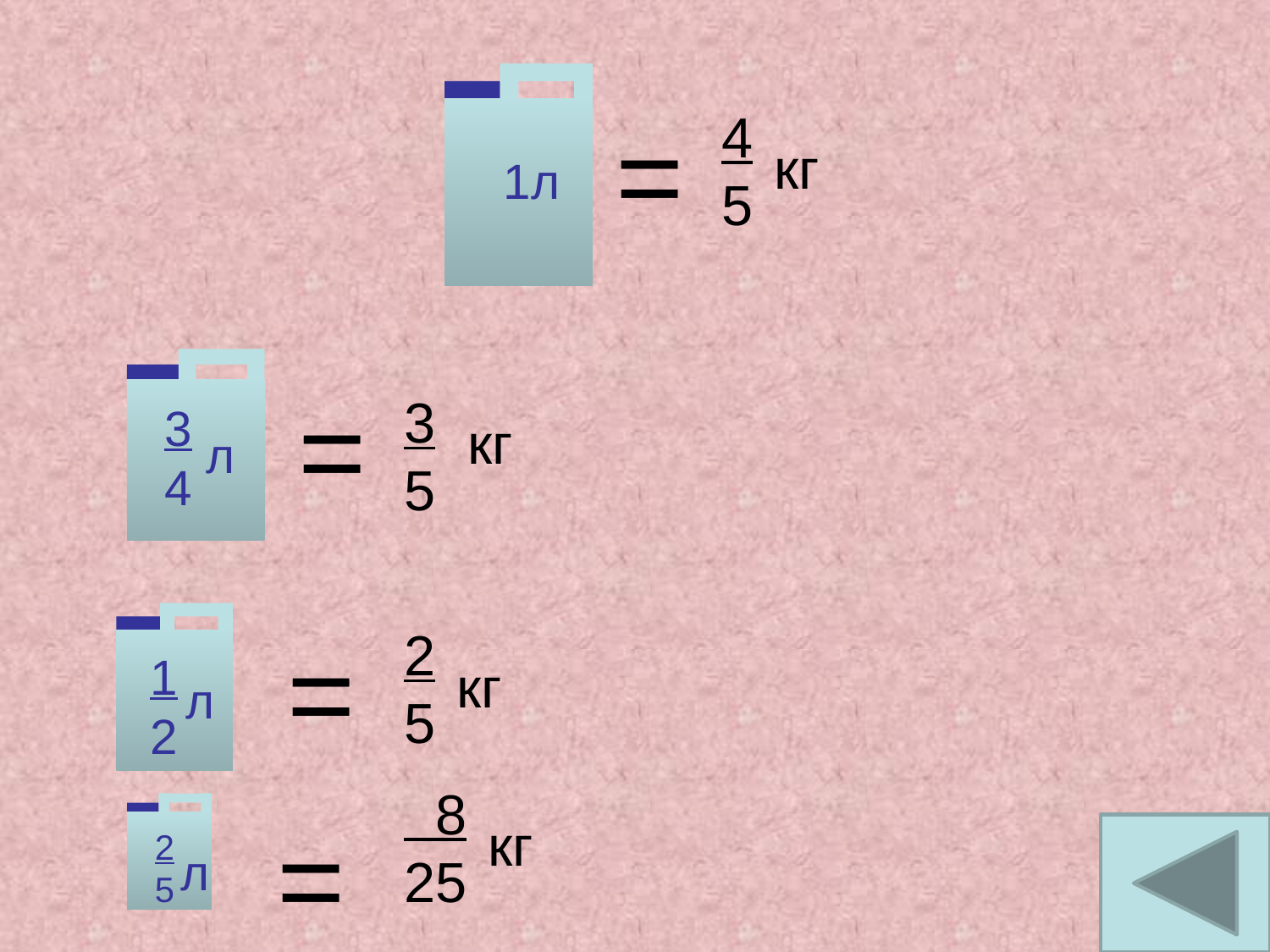

1л
=
4  5
кг

3 4
л
=
3 5
кг

1 2
л
=
2  5
кг
  8  25
кг

2
5
л
=